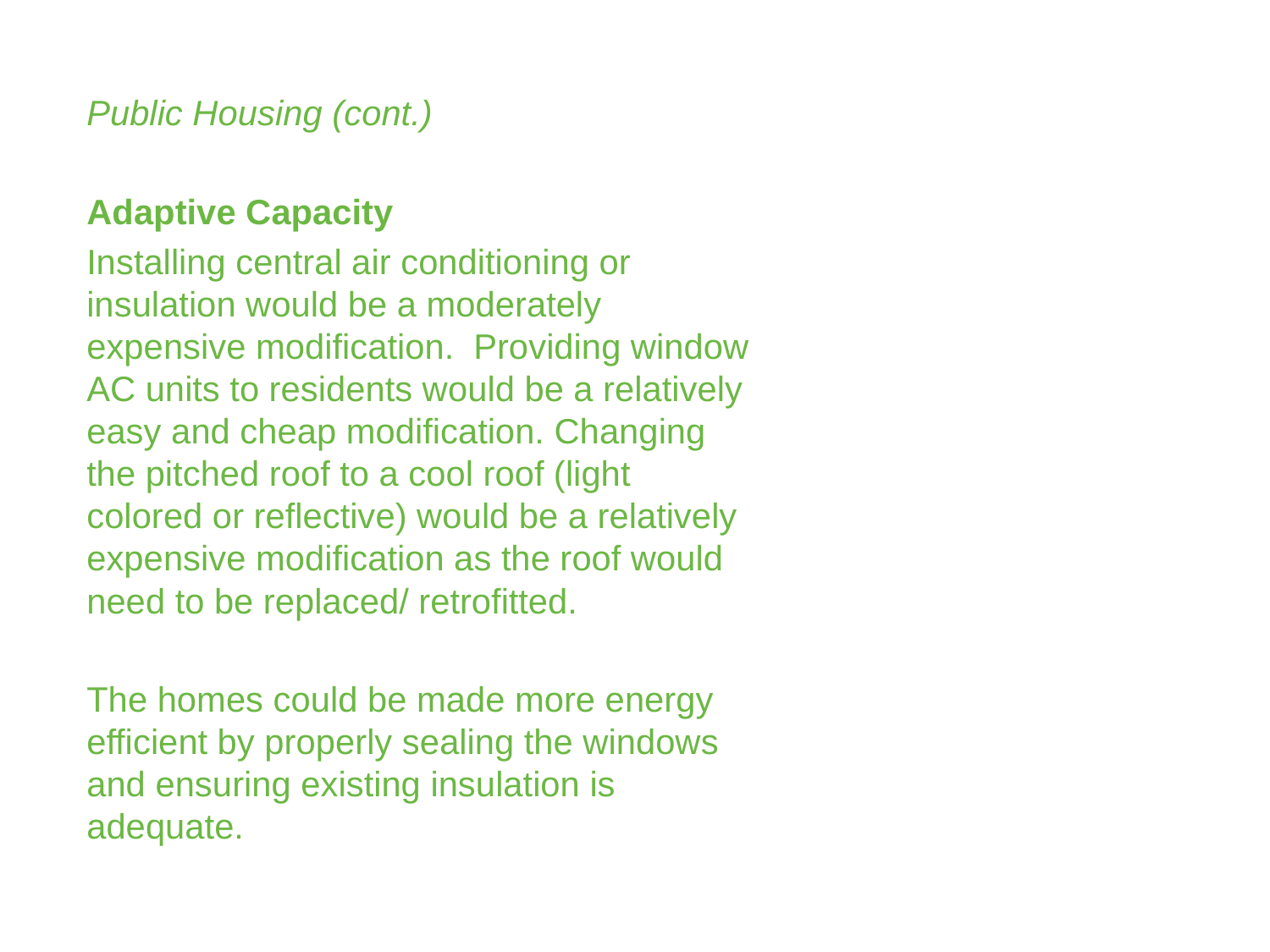

Public Housing (cont.)

Adaptive Capacity
Installing central air conditioning or insulation would be a moderately expensive modification.  Providing window AC units to residents would be a relatively easy and cheap modification. Changing the pitched roof to a cool roof (light colored or reflective) would be a relatively expensive modification as the roof would need to be replaced/ retrofitted.

The homes could be made more energy efficient by properly sealing the windows and ensuring existing insulation is adequate.